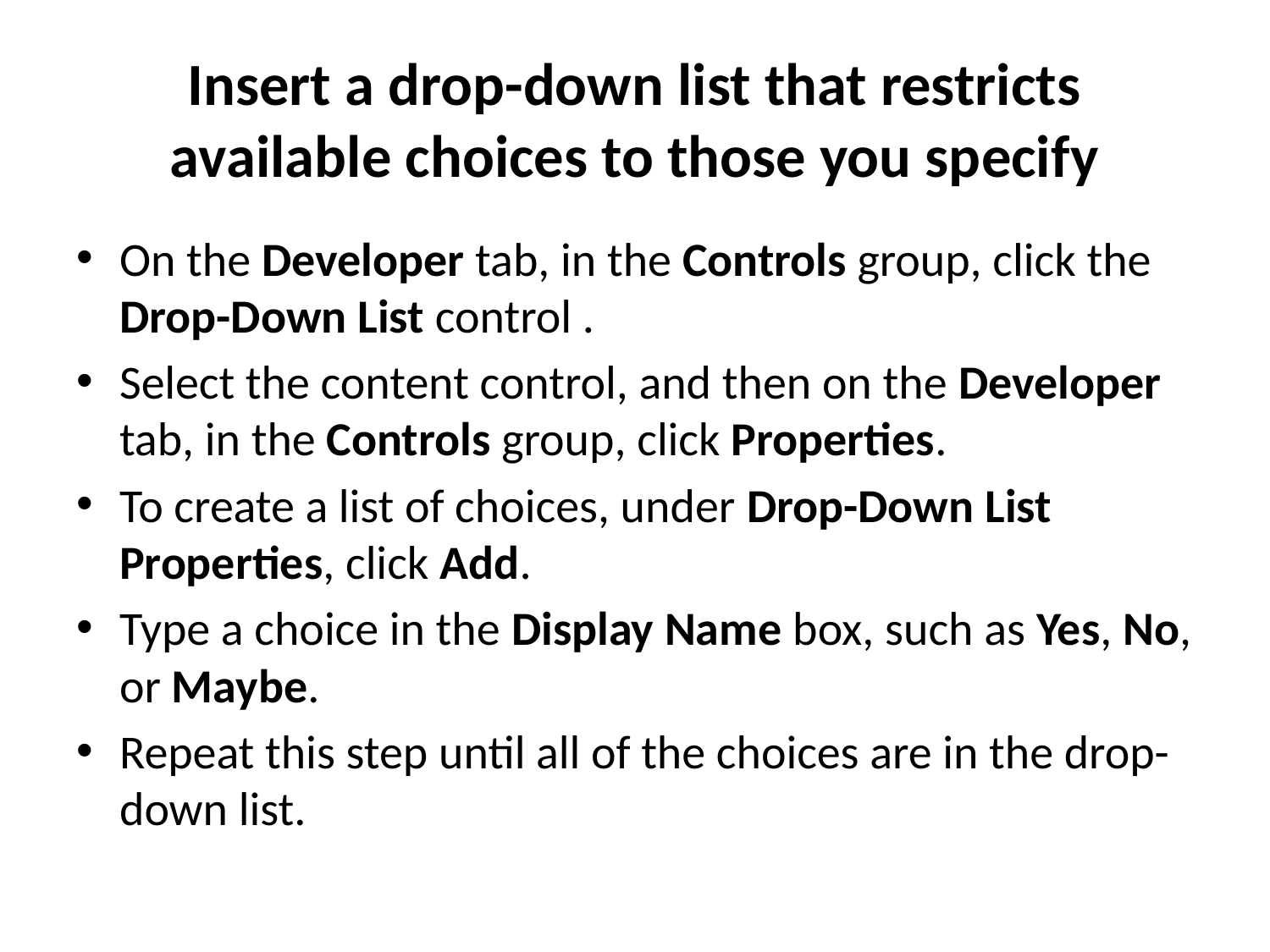

# Insert a drop-down list that restricts available choices to those you specify
On the Developer tab, in the Controls group, click the Drop-Down List control .
Select the content control, and then on the Developer tab, in the Controls group, click Properties.
To create a list of choices, under Drop-Down List Properties, click Add.
Type a choice in the Display Name box, such as Yes, No, or Maybe.
Repeat this step until all of the choices are in the drop-down list.